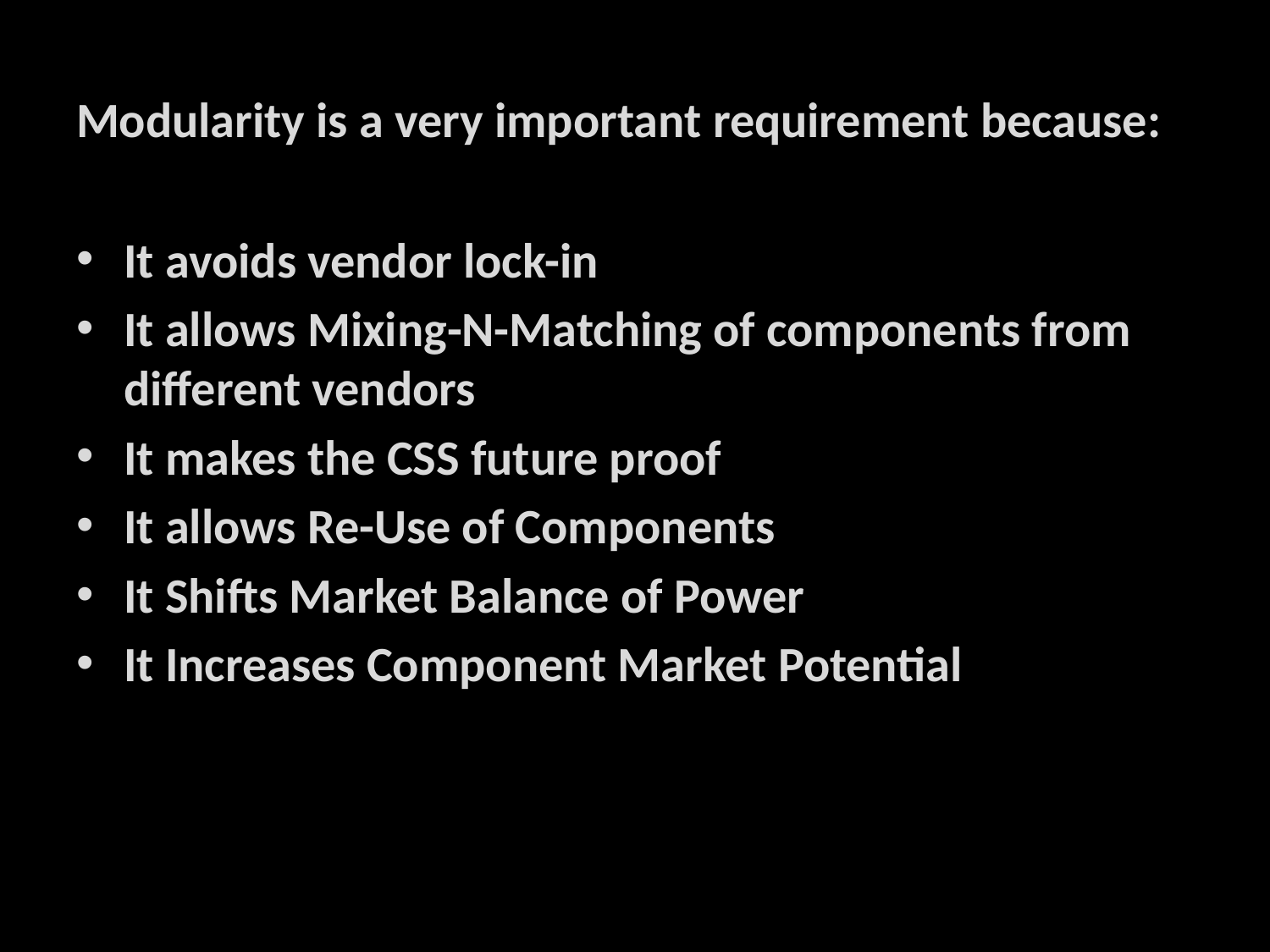

# Modularity is a very important requirement because:
It avoids vendor lock-in
It allows Mixing-N-Matching of components from different vendors
It makes the CSS future proof
It allows Re-Use of Components
It Shifts Market Balance of Power
It Increases Component Market Potential